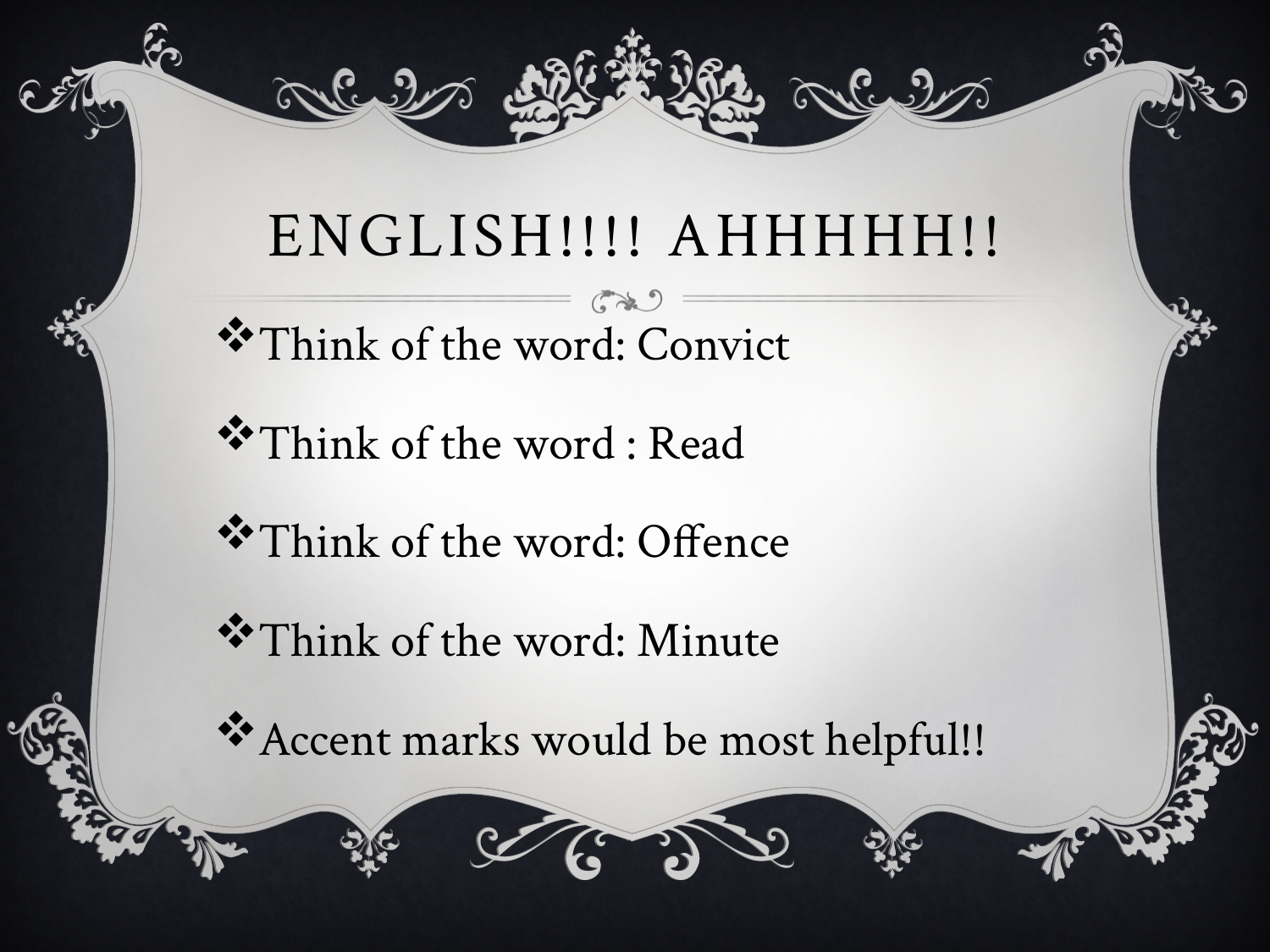

# ENGLISH!!!! AHHHHH!!
Think of the word: Convict
Think of the word : Read
Think of the word: Offence
Think of the word: Minute
Accent marks would be most helpful!!